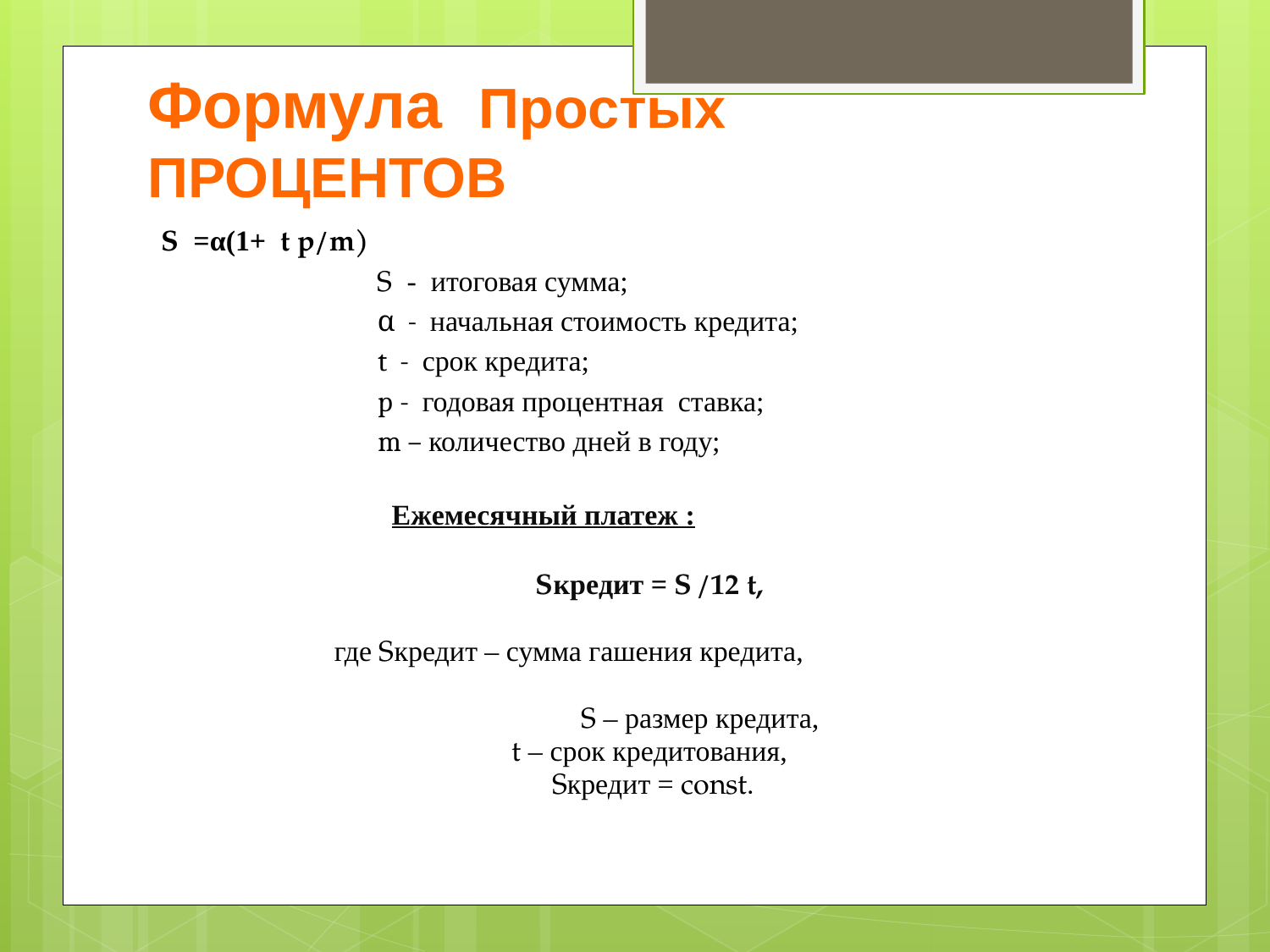

# Формула  Простых  ПРОЦЕНТОВ
 S  =α(1+  t p/m)
                               S  -  итоговая сумма;
                               α  -  начальная стоимость кредита;
                               t  -  срок кредита;
                               p -  годовая процентная  ставка;
                               m – количество дней в году;

	                          Ежемесячный платеж :

Sкредит = S /12 t,

	                  где Sкредит – сумма гашения кредита,

              S – размер кредита,
t – срок кредитования,
Sкредит = const.